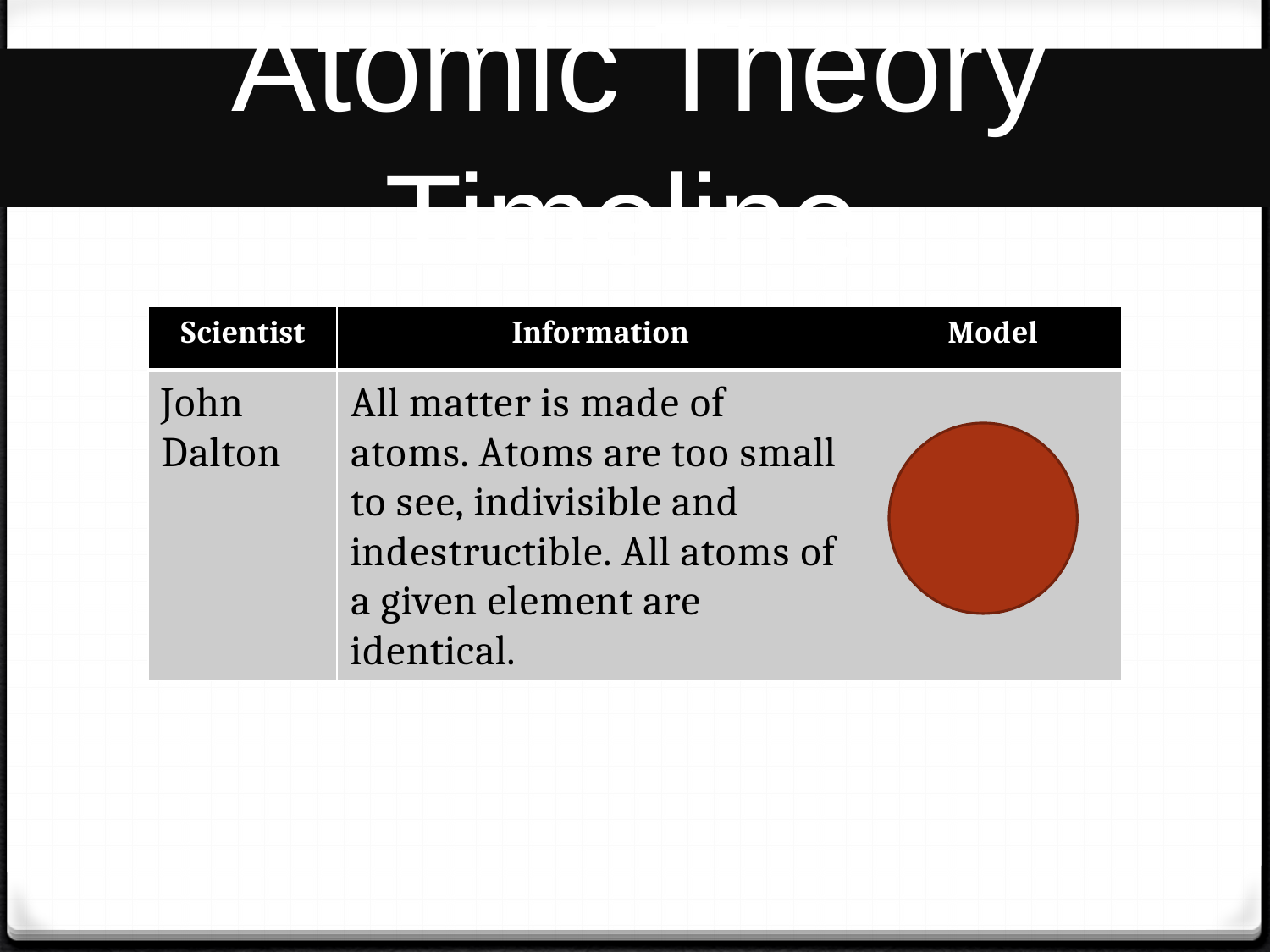

# Atomic Theory Timeline
| Scientist | Information | Model |
| --- | --- | --- |
| John Dalton | All matter is made of atoms. Atoms are too small to see, indivisible and indestructible. All atoms of a given element are identical. |  |